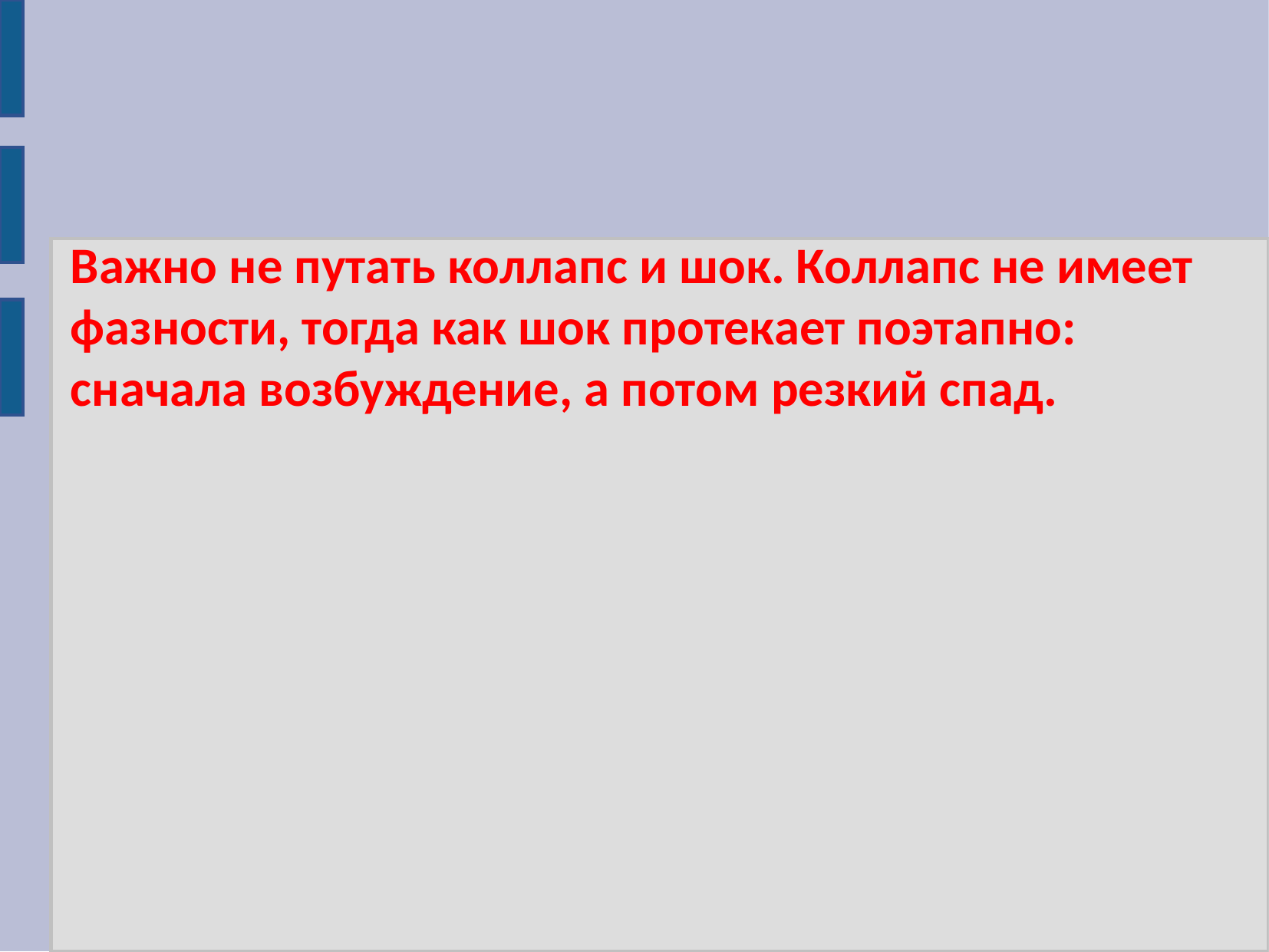

Важно не путать коллапс и шок. Коллапс не имеет фазности, тогда как шок протекает поэтапно: сначала возбуждение, а потом резкий спад.